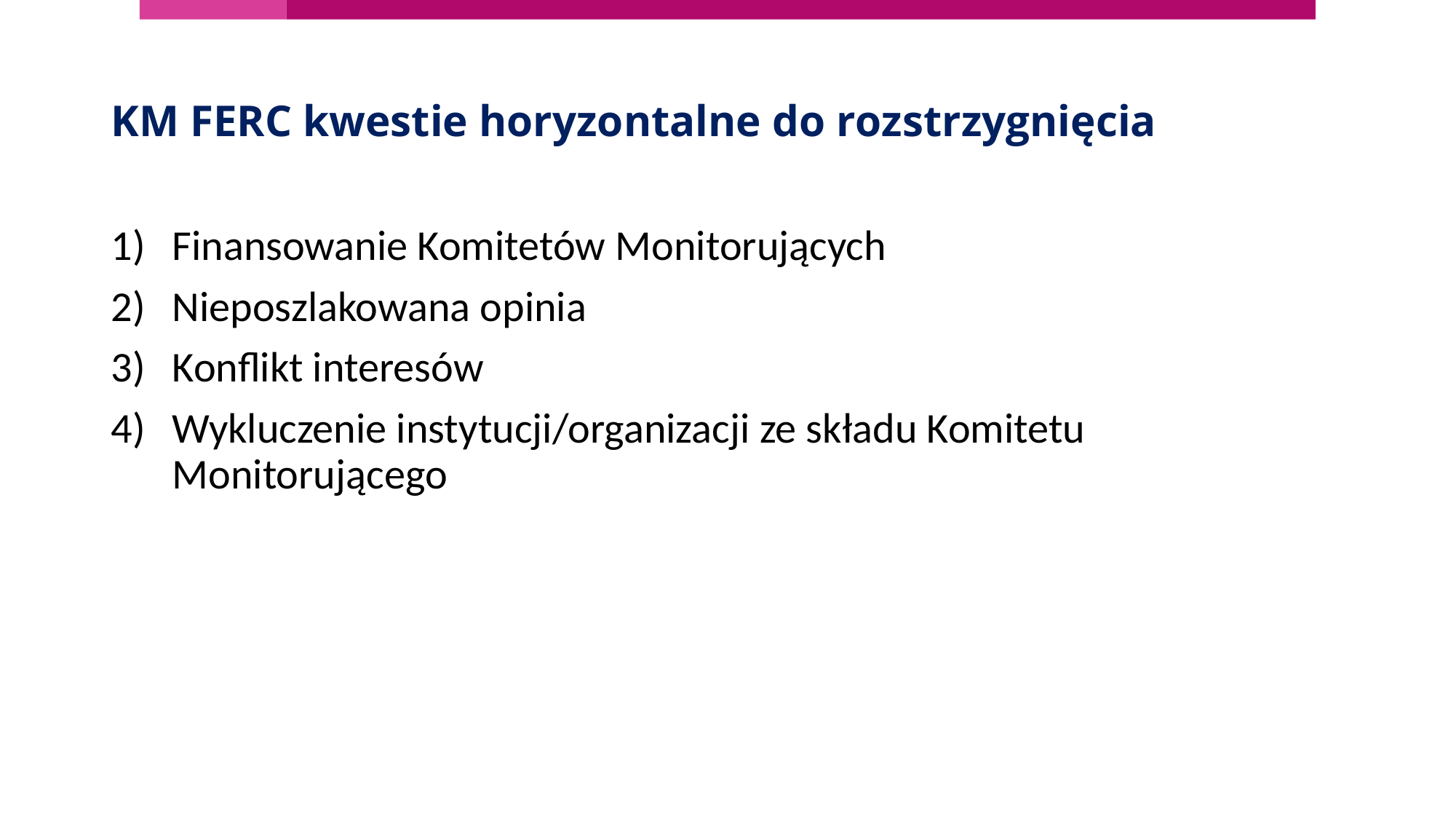

# KM FERC kwestie horyzontalne do rozstrzygnięcia
Finansowanie Komitetów Monitorujących
Nieposzlakowana opinia
Konflikt interesów
Wykluczenie instytucji/organizacji ze składu Komitetu Monitorującego